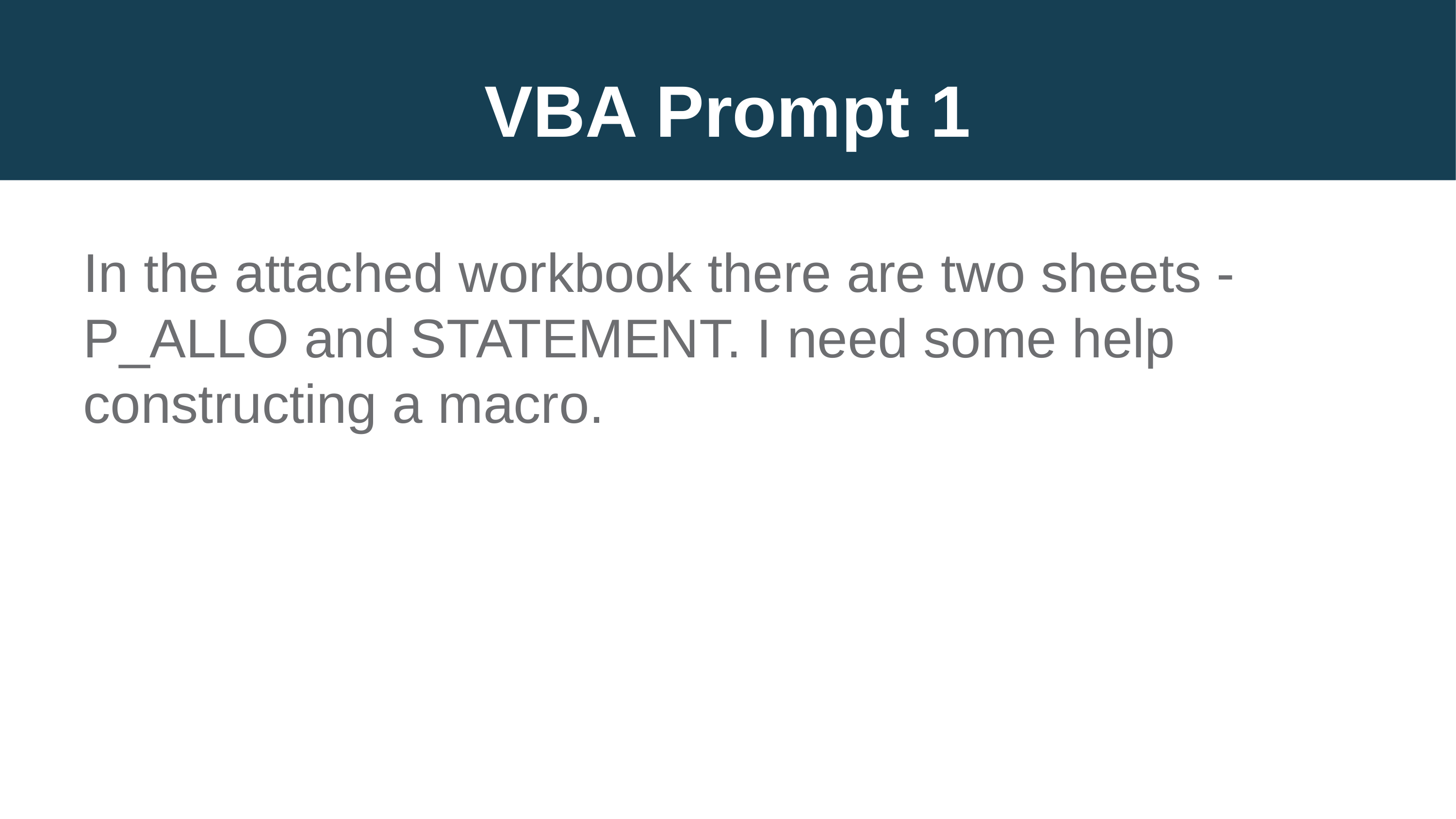

# VBA Prompt 1
In the attached workbook there are two sheets - P_ALLO and STATEMENT. I need some help constructing a macro.